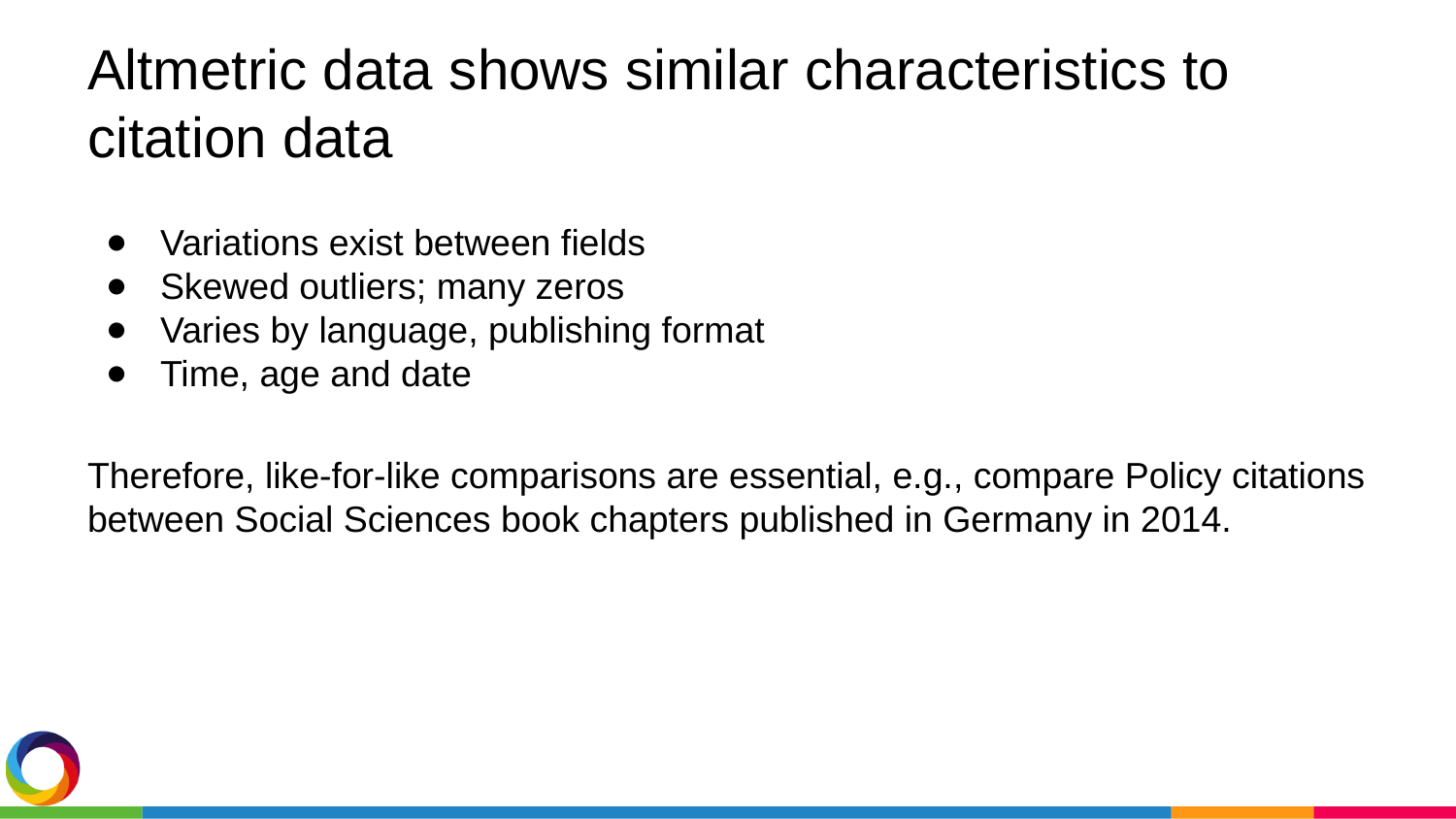

# Altmetric data shows similar characteristics to citation data
Variations exist between fields
Skewed outliers; many zeros
Varies by language, publishing format
Time, age and date

Therefore, like-for-like comparisons are essential, e.g., compare Policy citations between Social Sciences book chapters published in Germany in 2014.